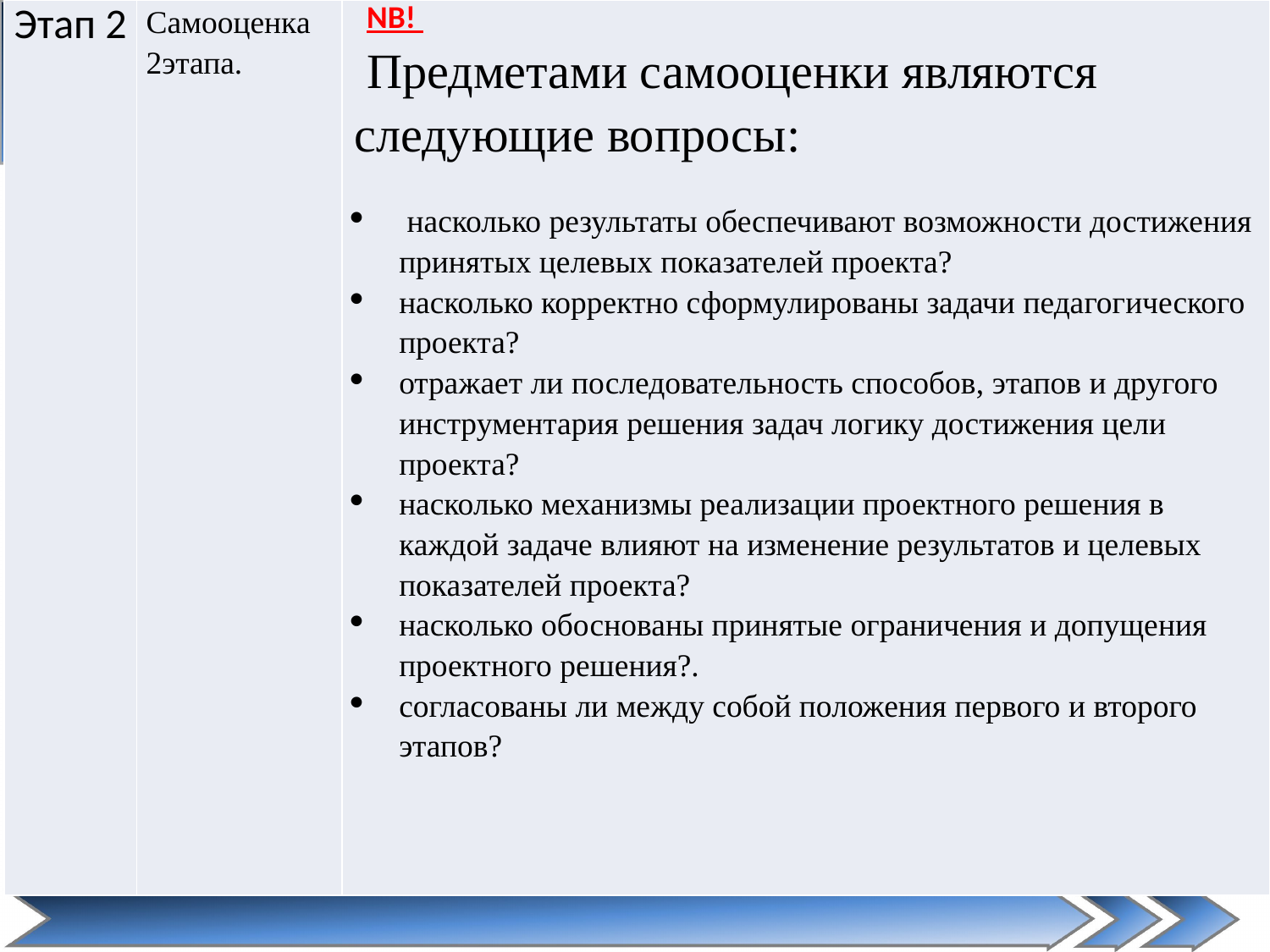

| Этап 2 | Самооценка 2этапа. | NB! Предметами самооценки являются следующие вопросы: насколько результаты обеспечивают возможности достижения принятых целевых показателей проекта? насколько корректно сформулированы задачи педагогического проекта? отражает ли последовательность способов, этапов и другого инструментария решения задач логику достижения цели проекта? насколько механизмы реализации проектного решения в каждой задаче влияют на изменение результатов и целевых показателей проекта? насколько обоснованы принятые ограничения и допущения проектного решения?. согласованы ли между собой положения первого и второго этапов? |
| --- | --- | --- |
#